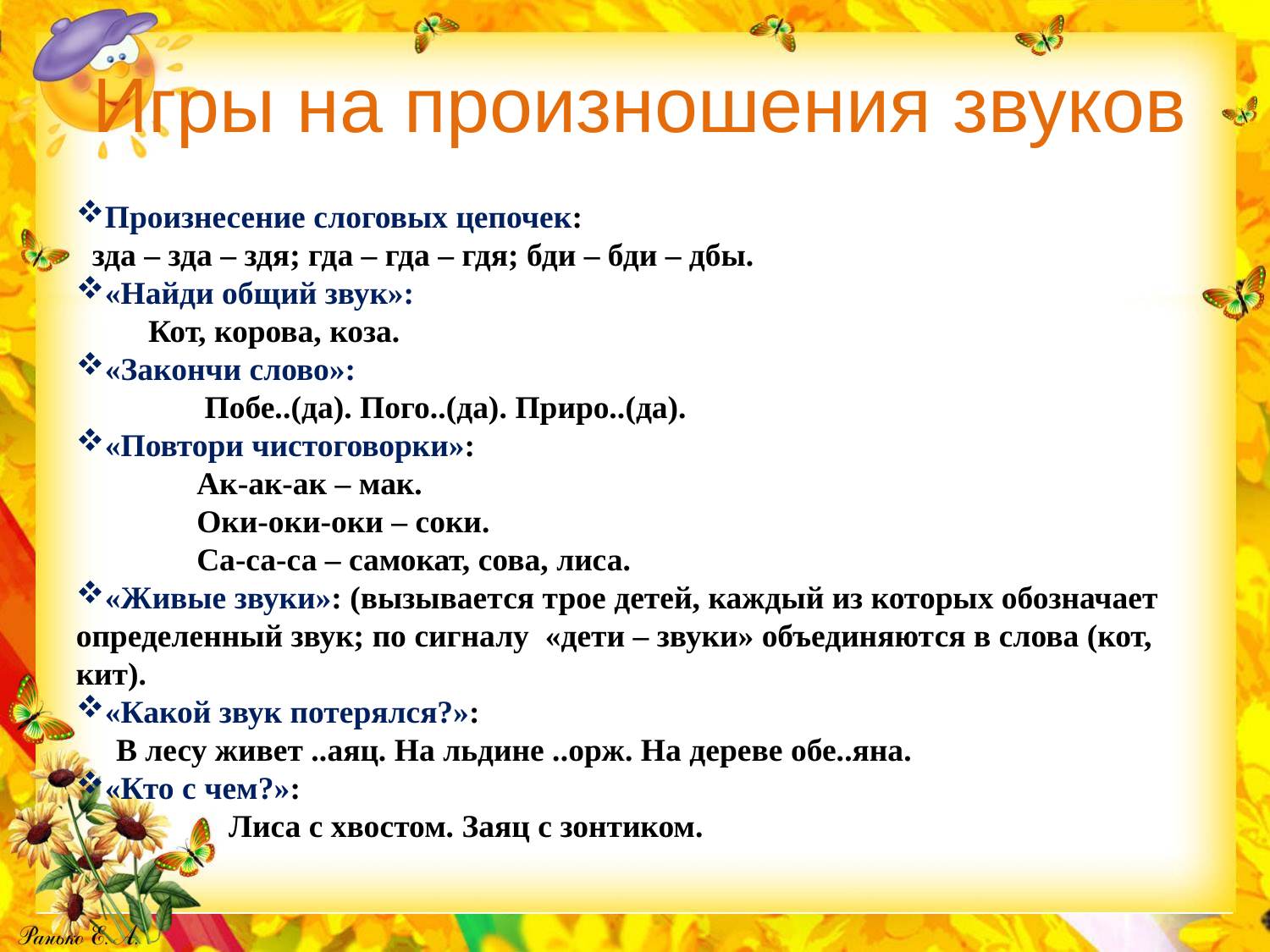

# Игры на произношения звуков
Произнесение слоговых цепочек:
  зда – зда – здя; гда – гда – гдя; бди – бди – дбы.
«Найди общий звук»:
         Кот, корова, коза.
«Закончи слово»:
                Побе..(да). Пого..(да). Приро..(да).
«Повтори чистоговорки»:
               Ак-ак-ак – мак.
               Оки-оки-оки – соки.
               Са-са-са – самокат, сова, лиса.
«Живые звуки»: (вызывается трое детей, каждый из которых обозначает определенный звук; по сигналу  «дети – звуки» объединяются в слова (кот, кит).
«Какой звук потерялся?»:
     В лесу живет ..аяц. На льдине ..орж. На дереве обе..яна.
«Кто с чем?»:
                   Лиса с хвостом. Заяц с зонтиком.